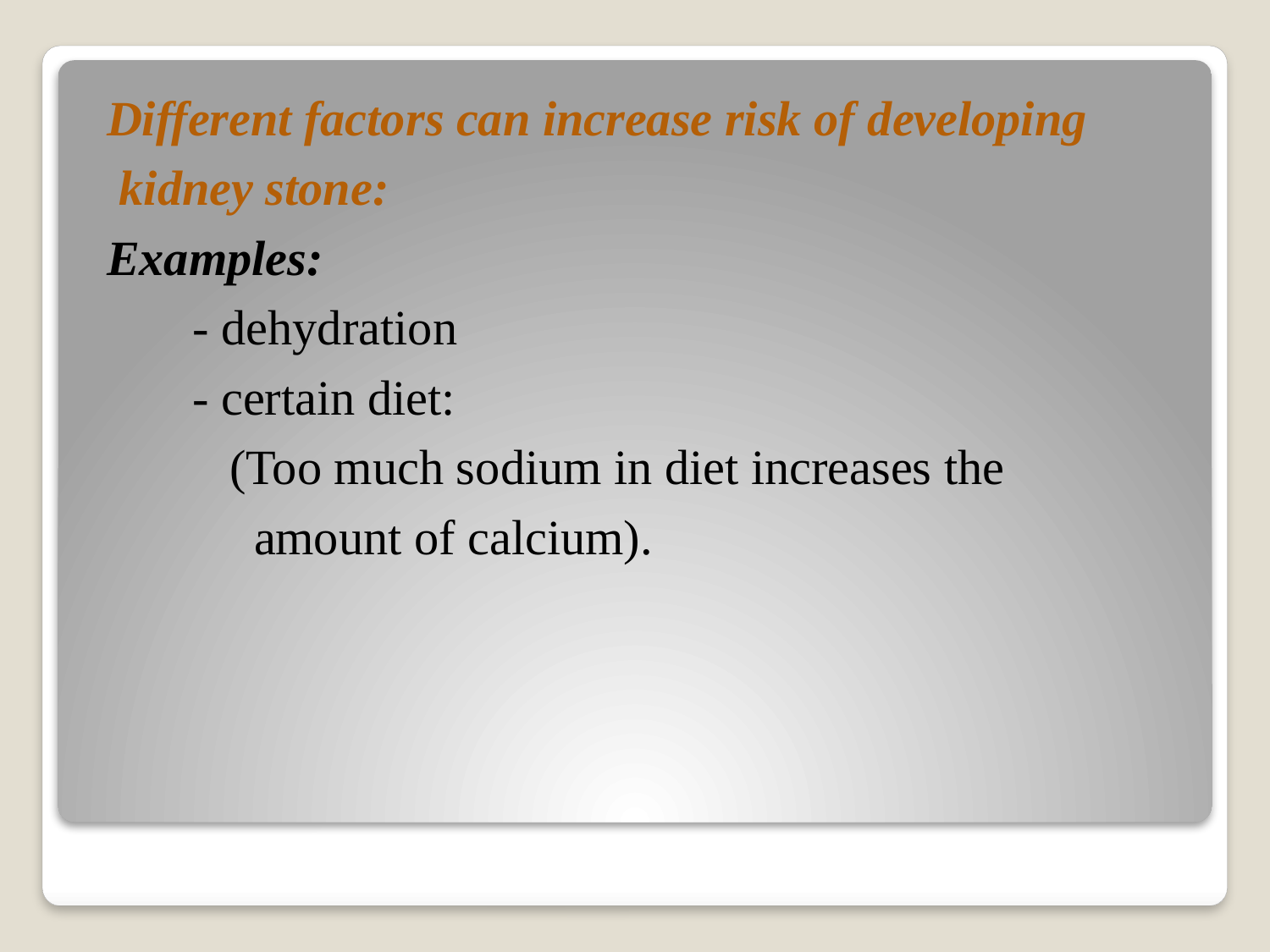

Different factors can increase risk of developing
 kidney stone:
Examples:
       - dehydration
       - certain diet:
          (Too much sodium in diet increases the
            amount of calcium).

#